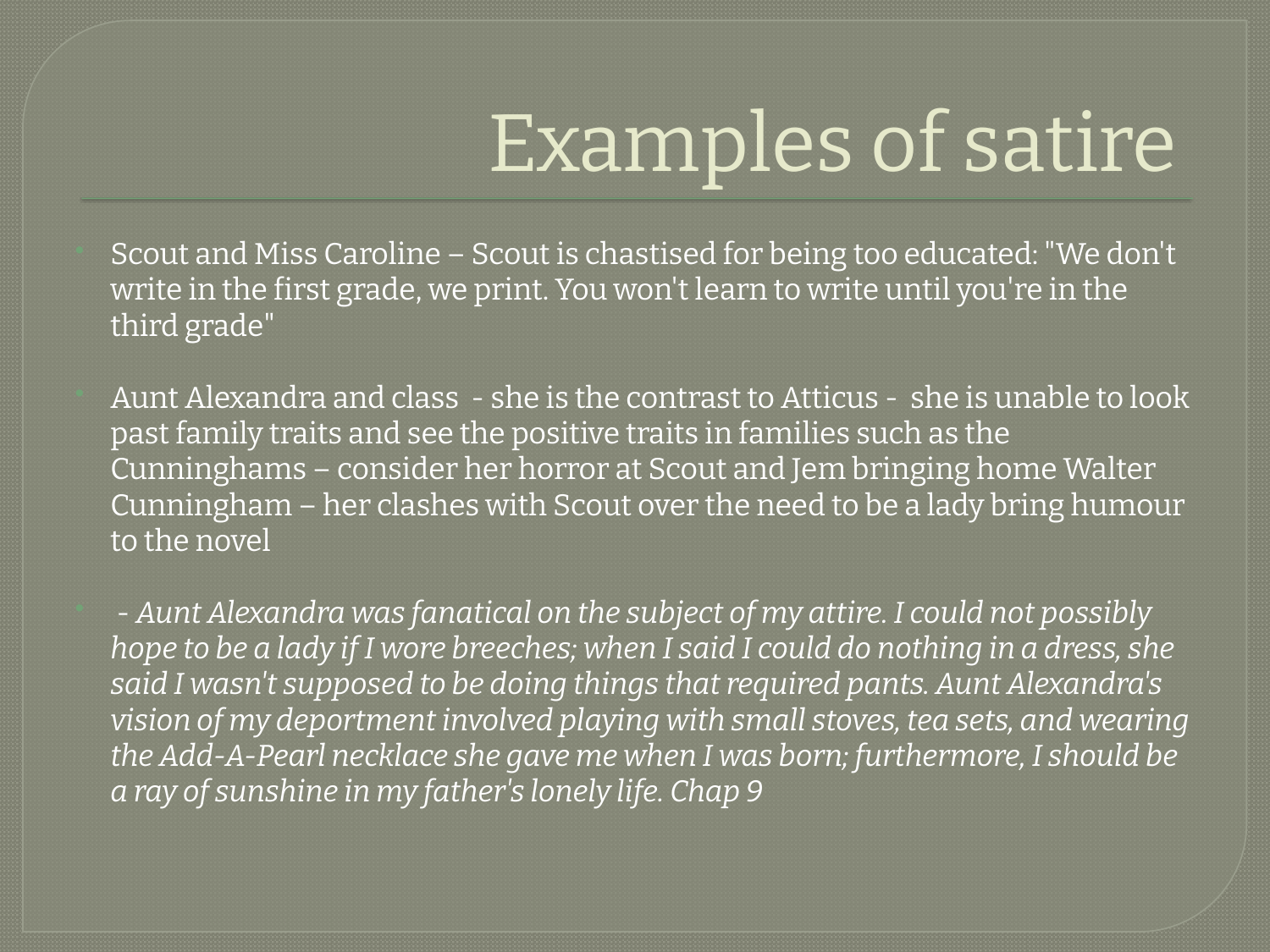

# Examples of satire
Scout and Miss Caroline – Scout is chastised for being too educated: "We don't write in the first grade, we print. You won't learn to write until you're in the third grade"

Aunt Alexandra and class  - she is the contrast to Atticus -  she is unable to look past family traits and see the positive traits in families such as the Cunninghams – consider her horror at Scout and Jem bringing home Walter Cunningham – her clashes with Scout over the need to be a lady bring humour to the novel

 - Aunt Alexandra was fanatical on the subject of my attire. I could not possibly hope to be a lady if I wore breeches; when I said I could do nothing in a dress, she said I wasn't supposed to be doing things that required pants. Aunt Alexandra's vision of my deportment involved playing with small stoves, tea sets, and wearing the Add-A-Pearl necklace she gave me when I was born; furthermore, I should be a ray of sunshine in my father's lonely life. Chap 9